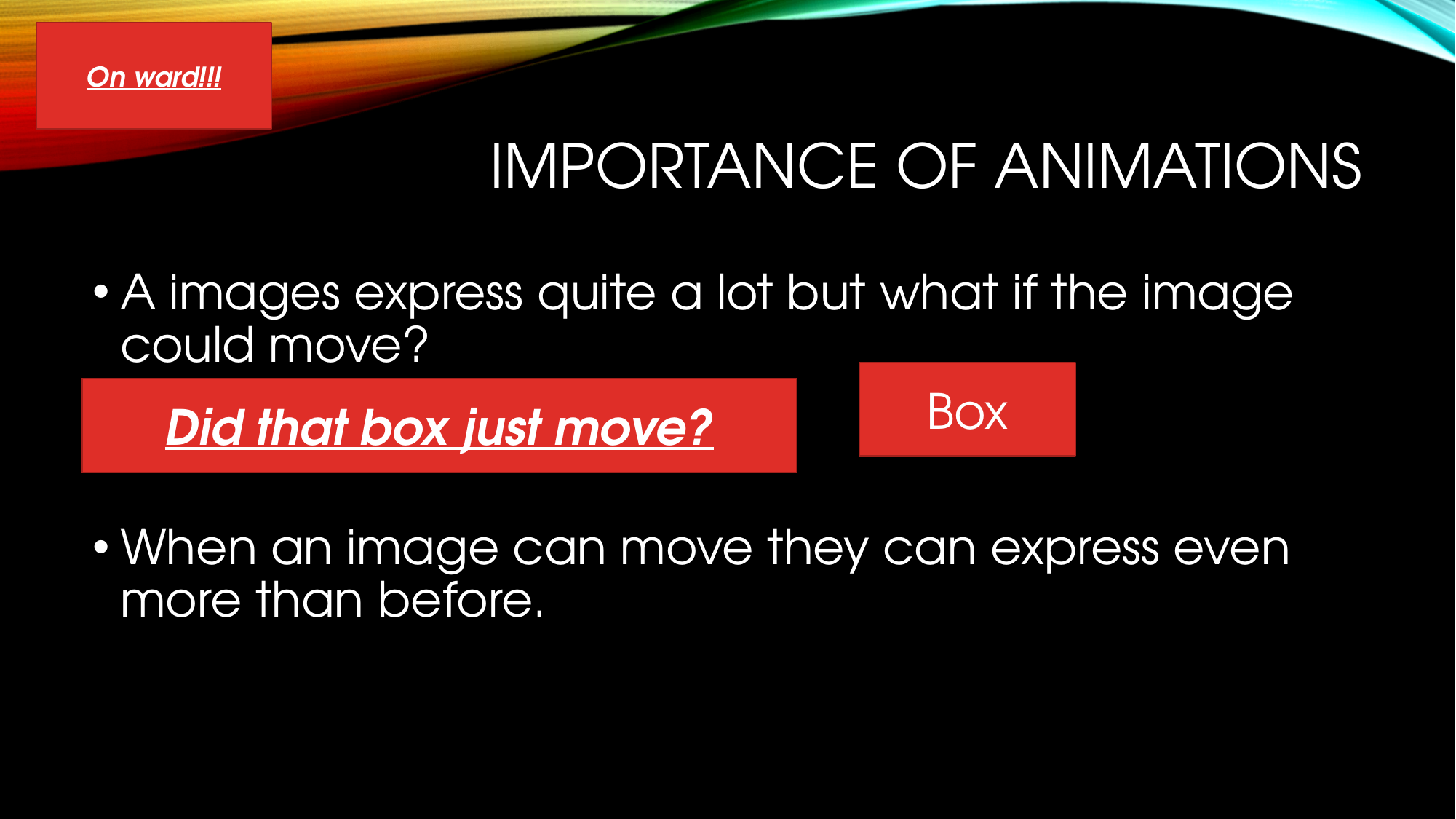

On ward!!!
# Importance of animations
A images express quite a lot but what if the image could move?
Yes it did!

When an image can move they can express even more than before.
Box
Did that box just move?